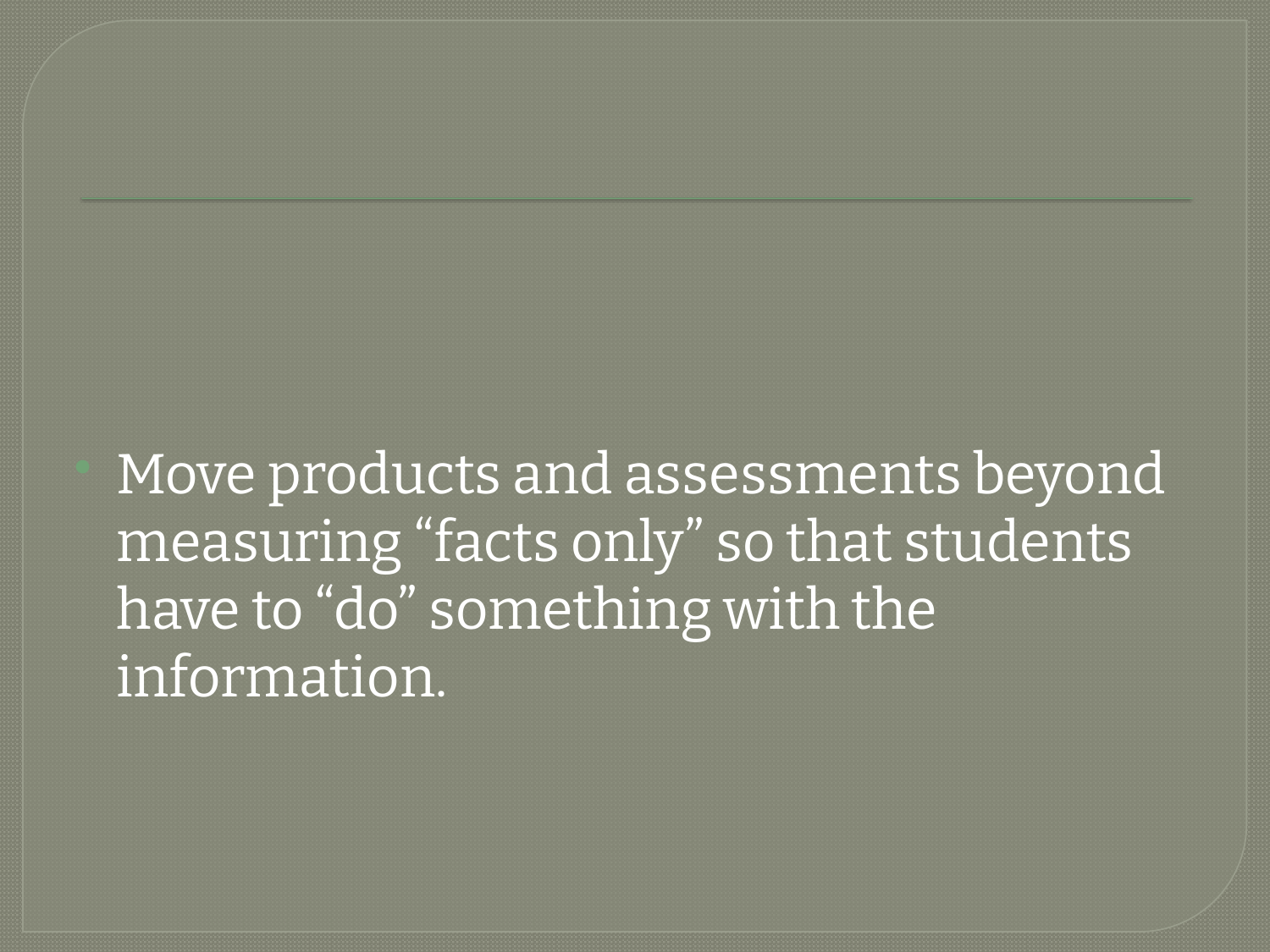

#

Move products and assessments beyond measuring “facts only” so that students have to “do” something with the information.